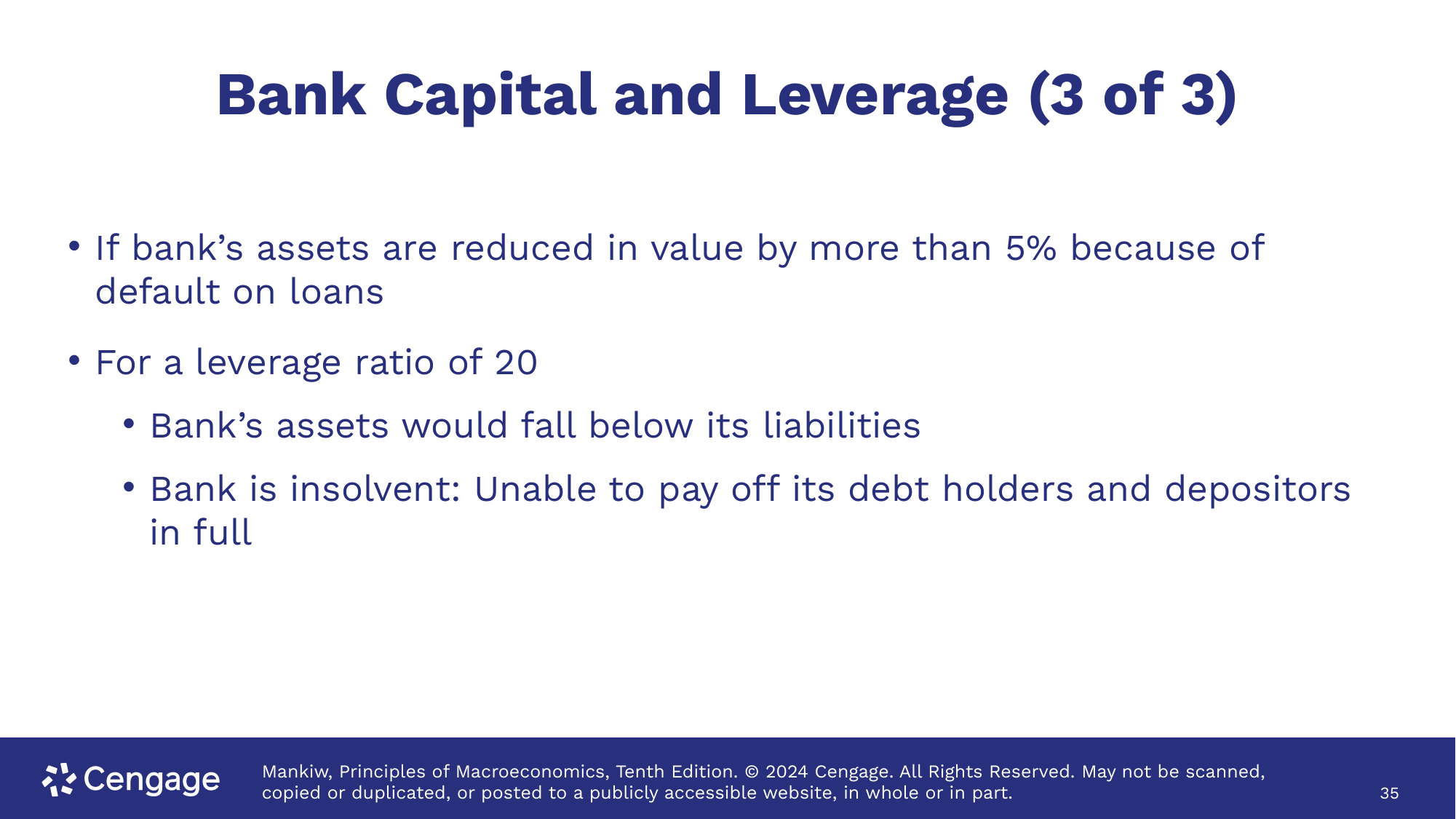

# Bank Capital and Leverage (3 of 3)
If bank’s assets are reduced in value by more than 5% because of default on loans
For a leverage ratio of 20
Bank’s assets would fall below its liabilities
Bank is insolvent: Unable to pay off its debt holders and depositors in full